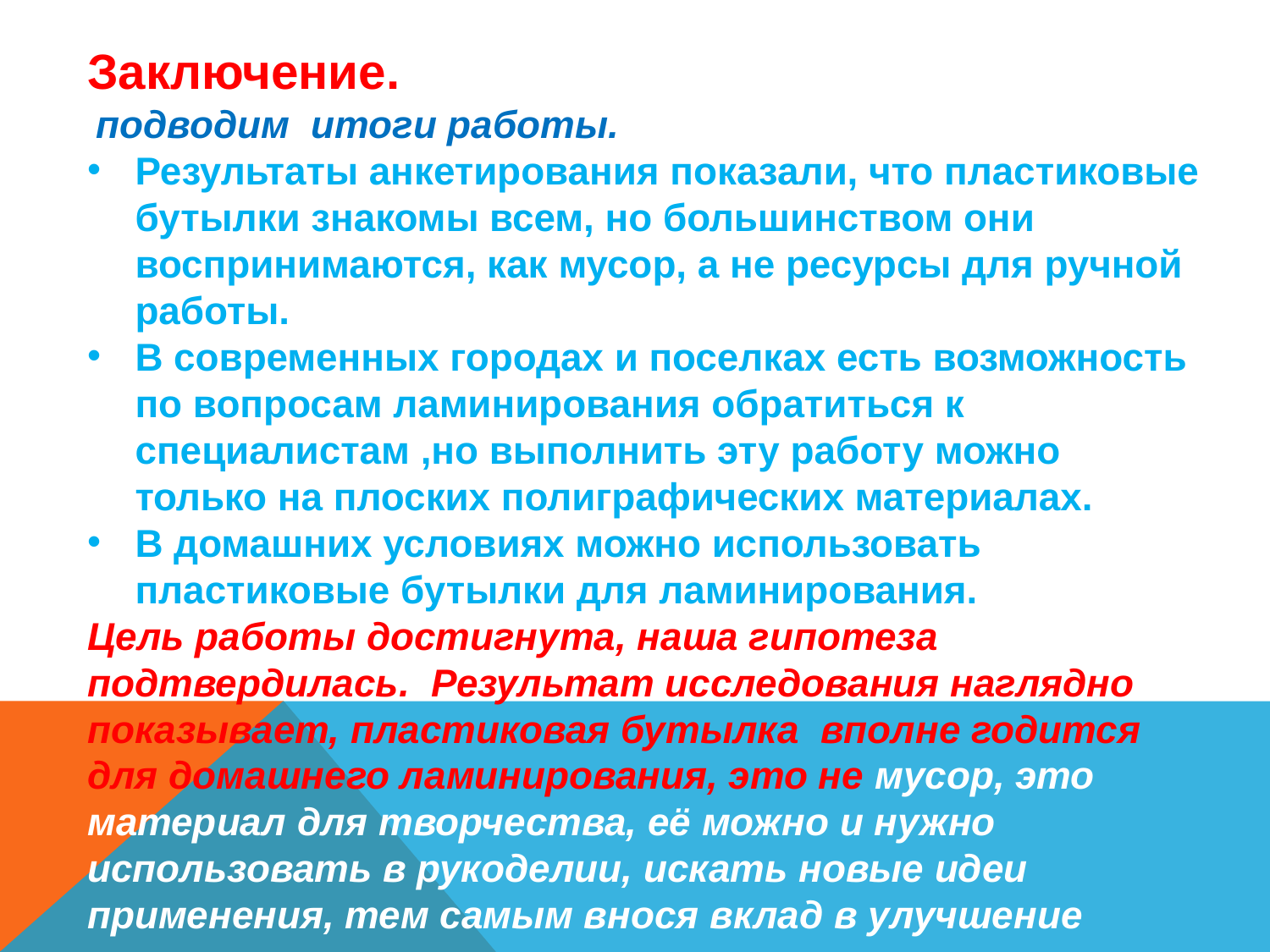

Заключение.
 подводим  итоги работы.
Результаты анкетирования показали, что пластиковые бутылки знакомы всем, но большинством они воспринимаются, как мусор, а не ресурсы для ручной работы.
В современных городах и поселках есть возможность по вопросам ламинирования обратиться к специалистам ,но выполнить эту работу можно только на плоских полиграфических материалах.
В домашних условиях можно использовать пластиковые бутылки для ламинирования.
Цель работы достигнута, наша гипотеза подтвердилась.  Результат исследования наглядно показывает, пластиковая бутылка  вполне годится для домашнего ламинирования, это не мусор, это материал для творчества, её можно и нужно использовать в рукоделии, искать новые идеи применения, тем самым внося вклад в улучшение экологии.